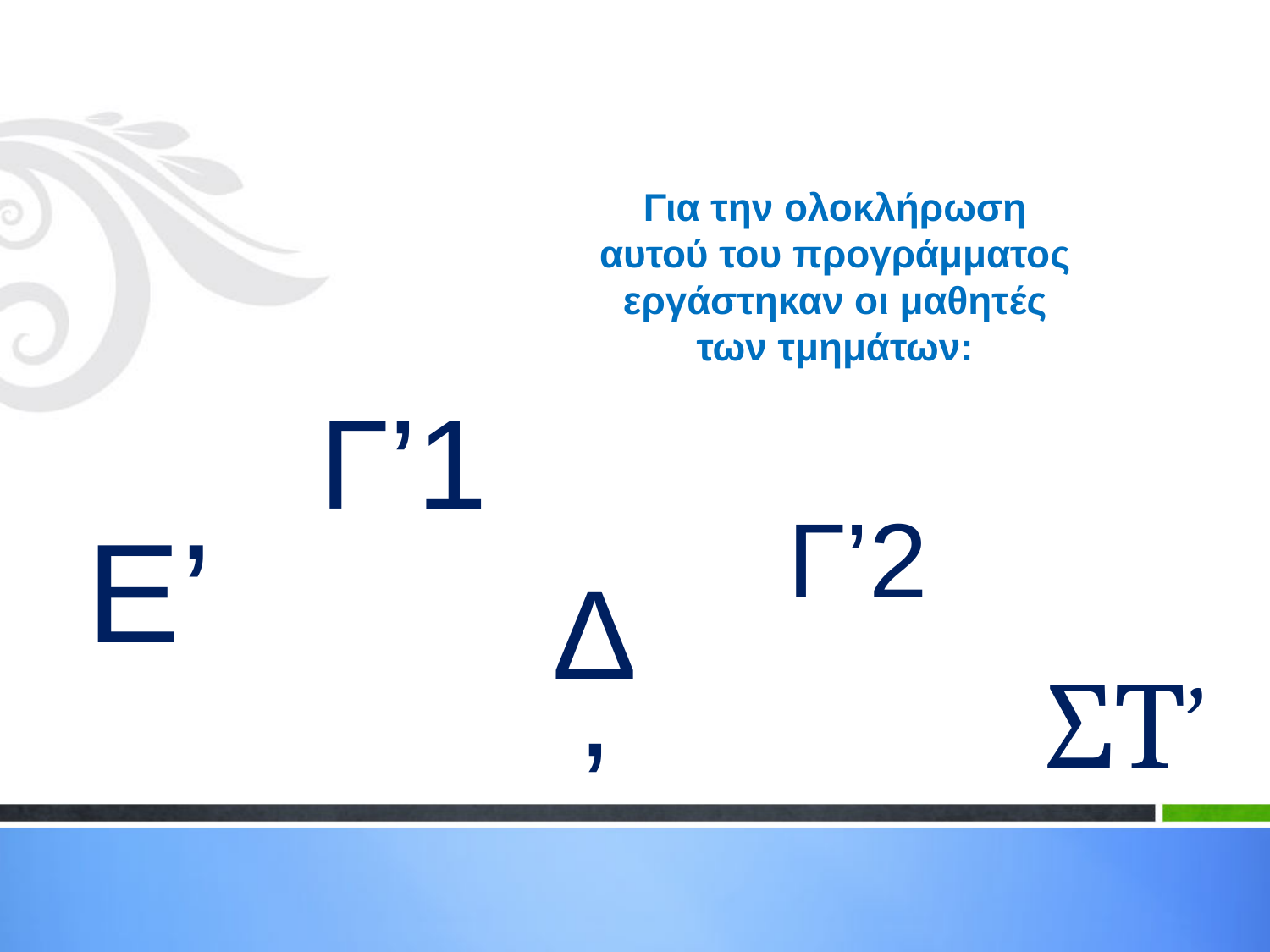

Για την ολοκλήρωση αυτού του προγράμματος εργάστηκαν οι μαθητές των τμημάτων:
 Γ’1

Γ’2
E’
Δ’
ΣΤ’